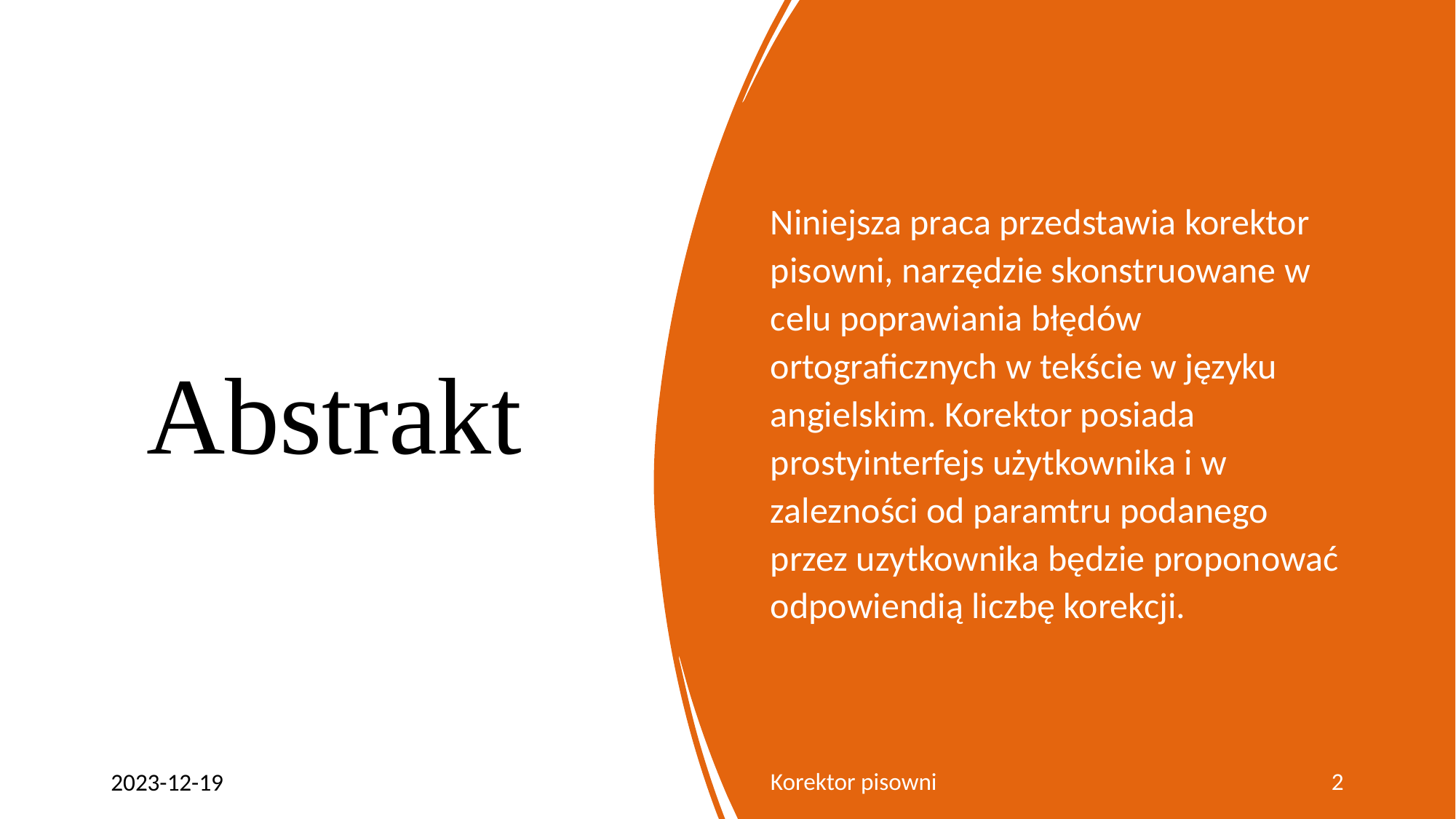

# Abstrakt
Niniejsza praca przedstawia korektor pisowni, narzędzie skonstruowane w celu poprawiania błędów ortograficznych w tekście w języku angielskim. Korektor posiada prostyinterfejs użytkownika i w zalezności od paramtru podanego przez uzytkownika będzie proponować odpowiendią liczbę korekcji.
Korektor pisowni
2
2023-12-19